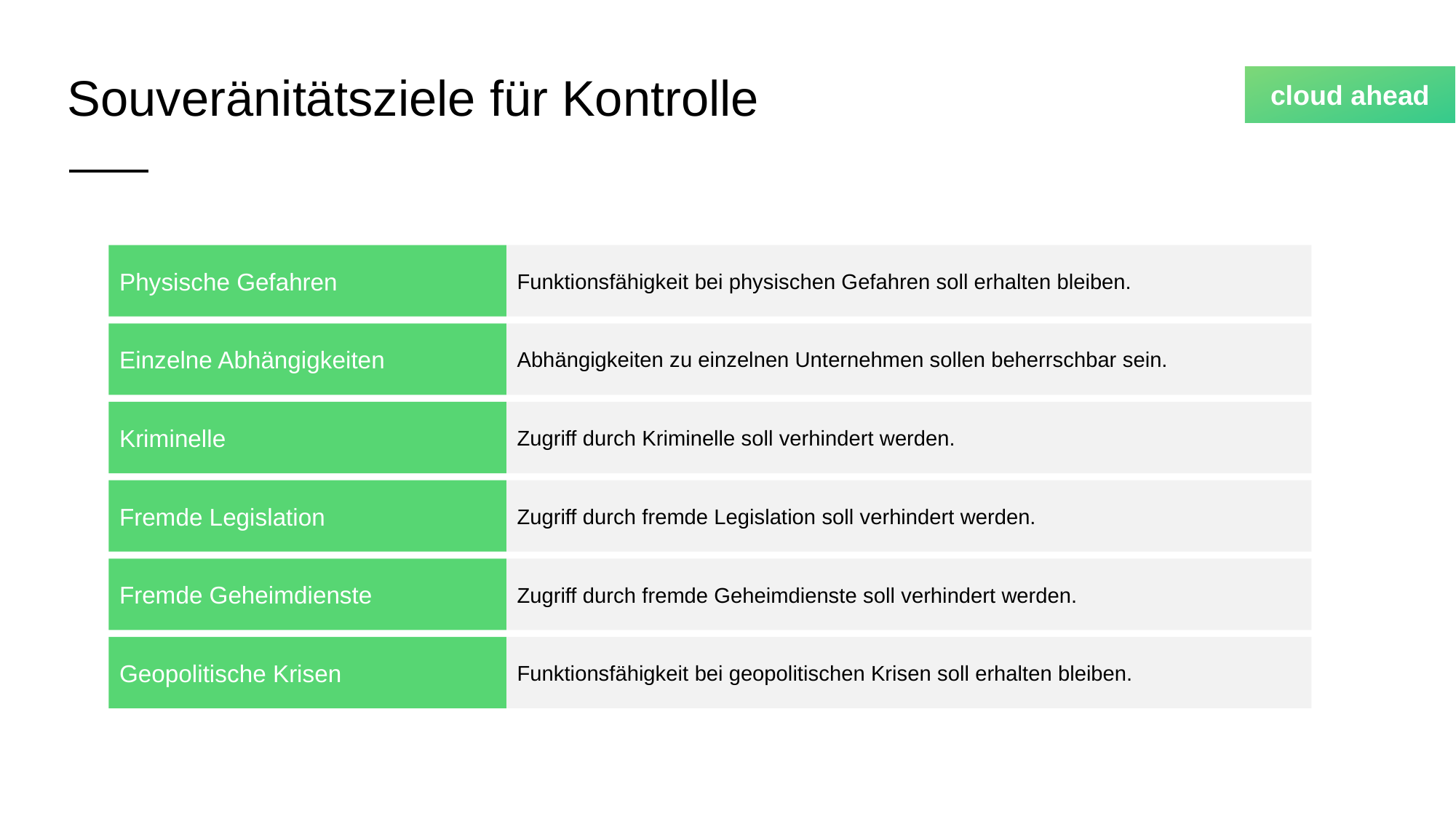

# Souveränitätsziele für Kontrolle
Physische Gefahren
Einzelne Abhängigkeiten
Kriminelle
Fremde Legislation
Fremde Geheimdienste
Geopolitische Krisen
Funktionsfähigkeit bei physischen Gefahren soll erhalten bleiben.
Abhängigkeiten zu einzelnen Unternehmen sollen beherrschbar sein.
Zugriff durch Kriminelle soll verhindert werden.
Zugriff durch fremde Legislation soll verhindert werden.
Zugriff durch fremde Geheimdienste soll verhindert werden.
Funktionsfähigkeit bei geopolitischen Krisen soll erhalten bleiben.